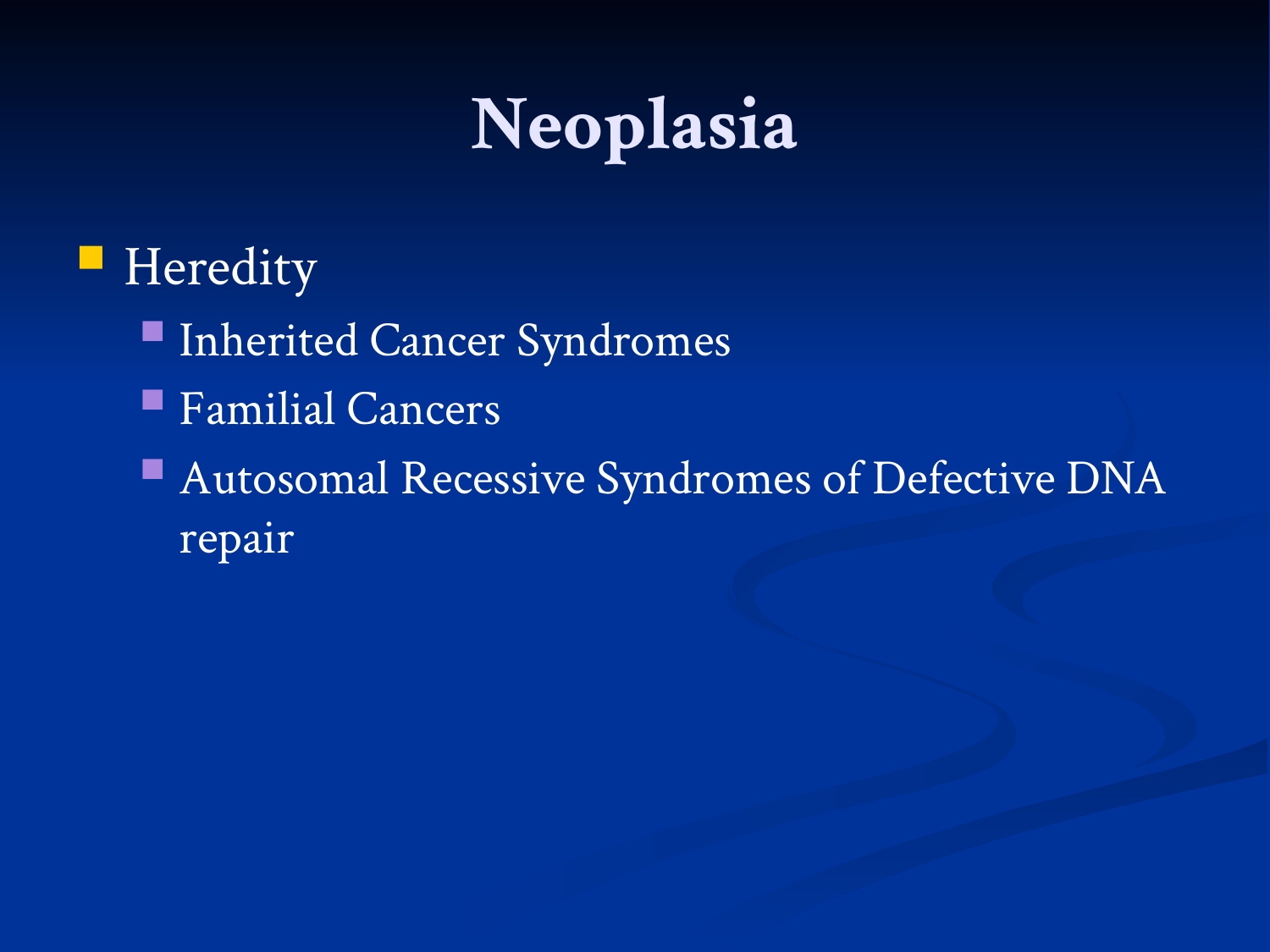

# Neoplasia
Heredity
Inherited Cancer Syndromes
Familial Cancers
Autosomal Recessive Syndromes of Defective DNA repair